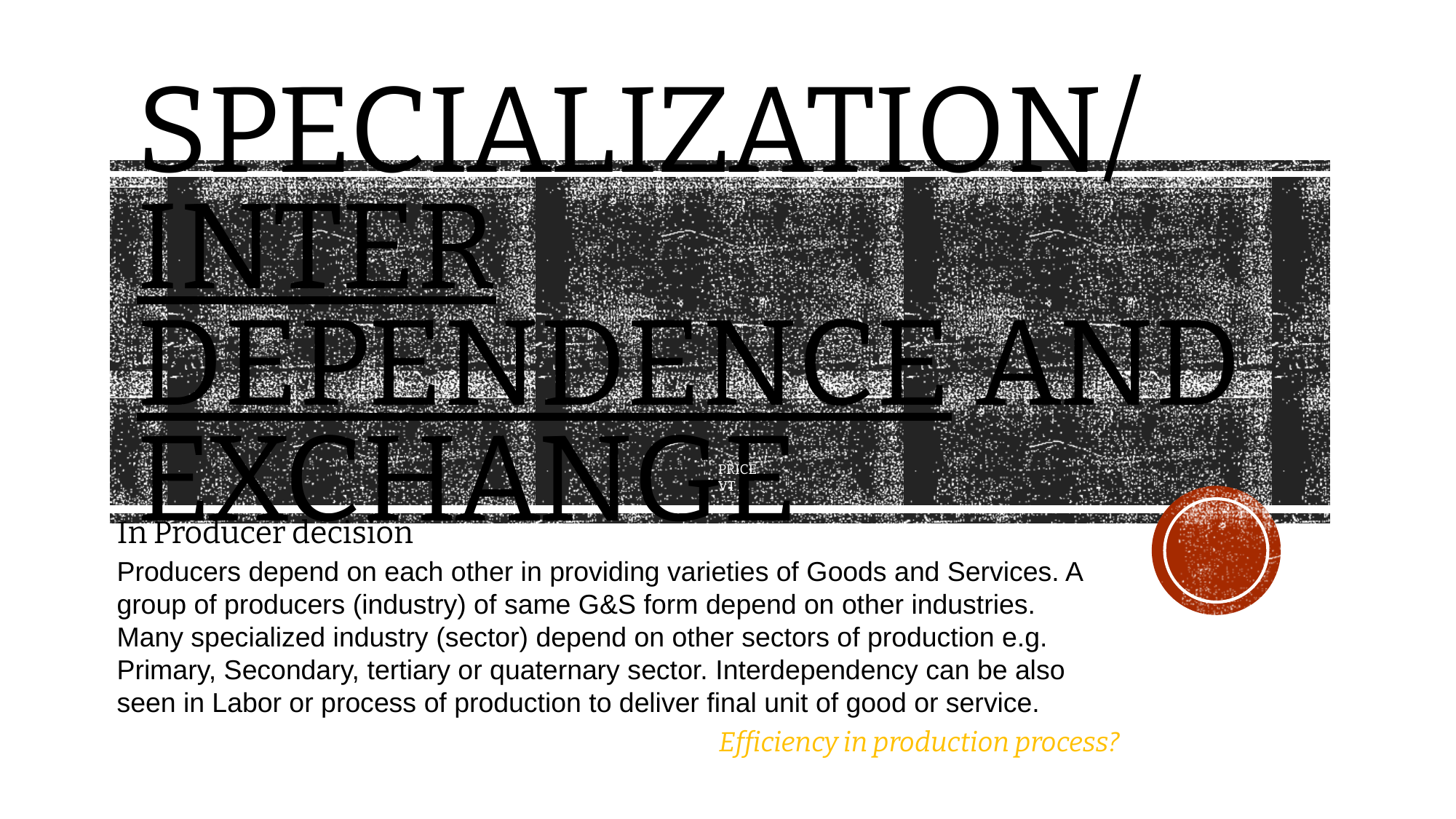

# Specialization/inter dependence and Exchange
PRICE
VT
In Producer decision
Producers depend on each other in providing varieties of Goods and Services. A group of producers (industry) of same G&S form depend on other industries. Many specialized industry (sector) depend on other sectors of production e.g. Primary, Secondary, tertiary or quaternary sector. Interdependency can be also seen in Labor or process of production to deliver final unit of good or service.
Efficiency in production process?
Quantity
K. Shells